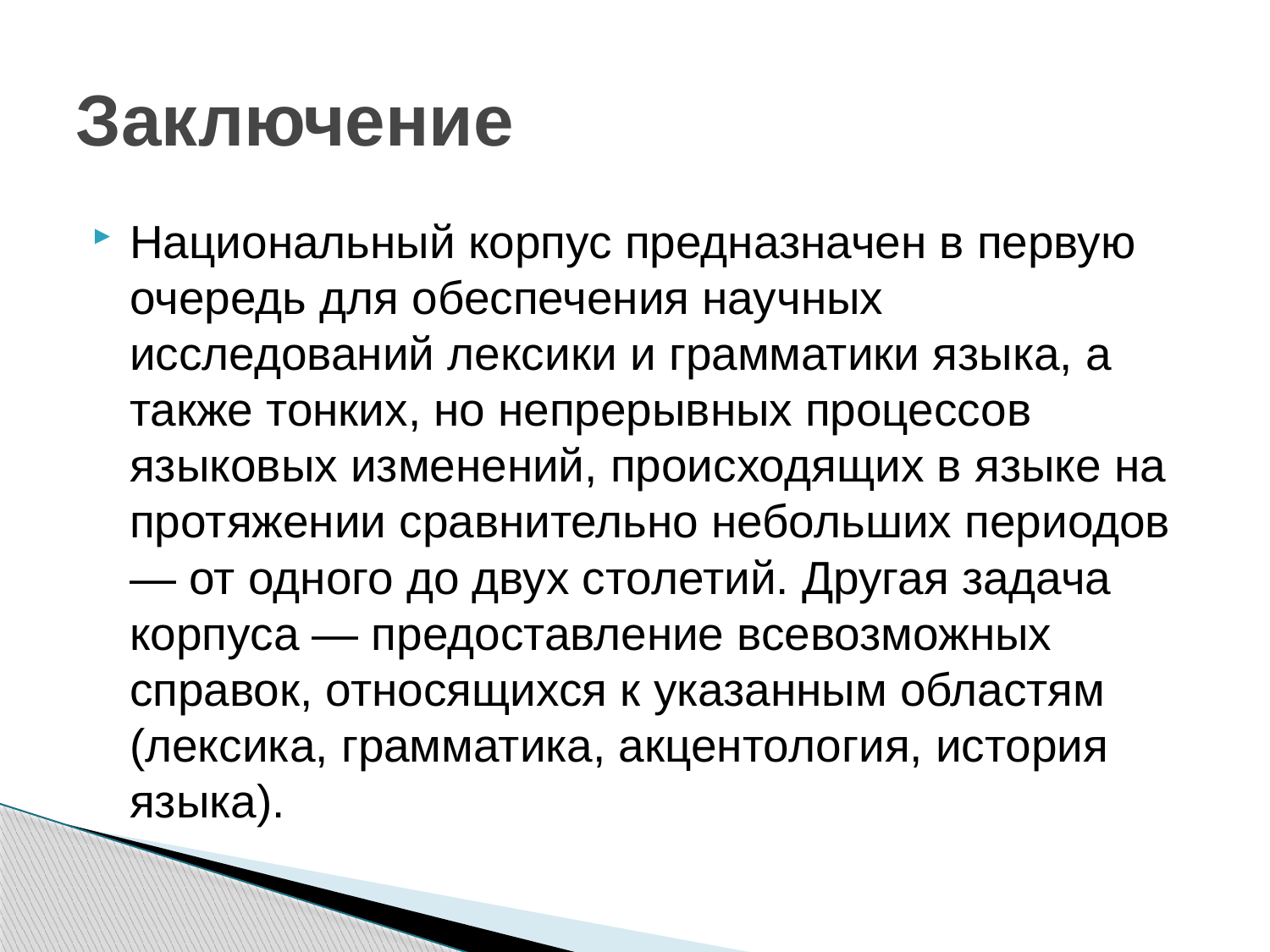

# Заключение
Национальный корпус предназначен в первую очередь для обеспечения научных исследований лексики и грамматики языка, а также тонких, но непрерывных процессов языковых изменений, происходящих в языке на протяжении сравнительно небольших периодов — от одного до двух столетий. Другая задача корпуса — предоставление всевозможных справок, относящихся к указанным областям (лексика, грамматика, акцентология, история языка).